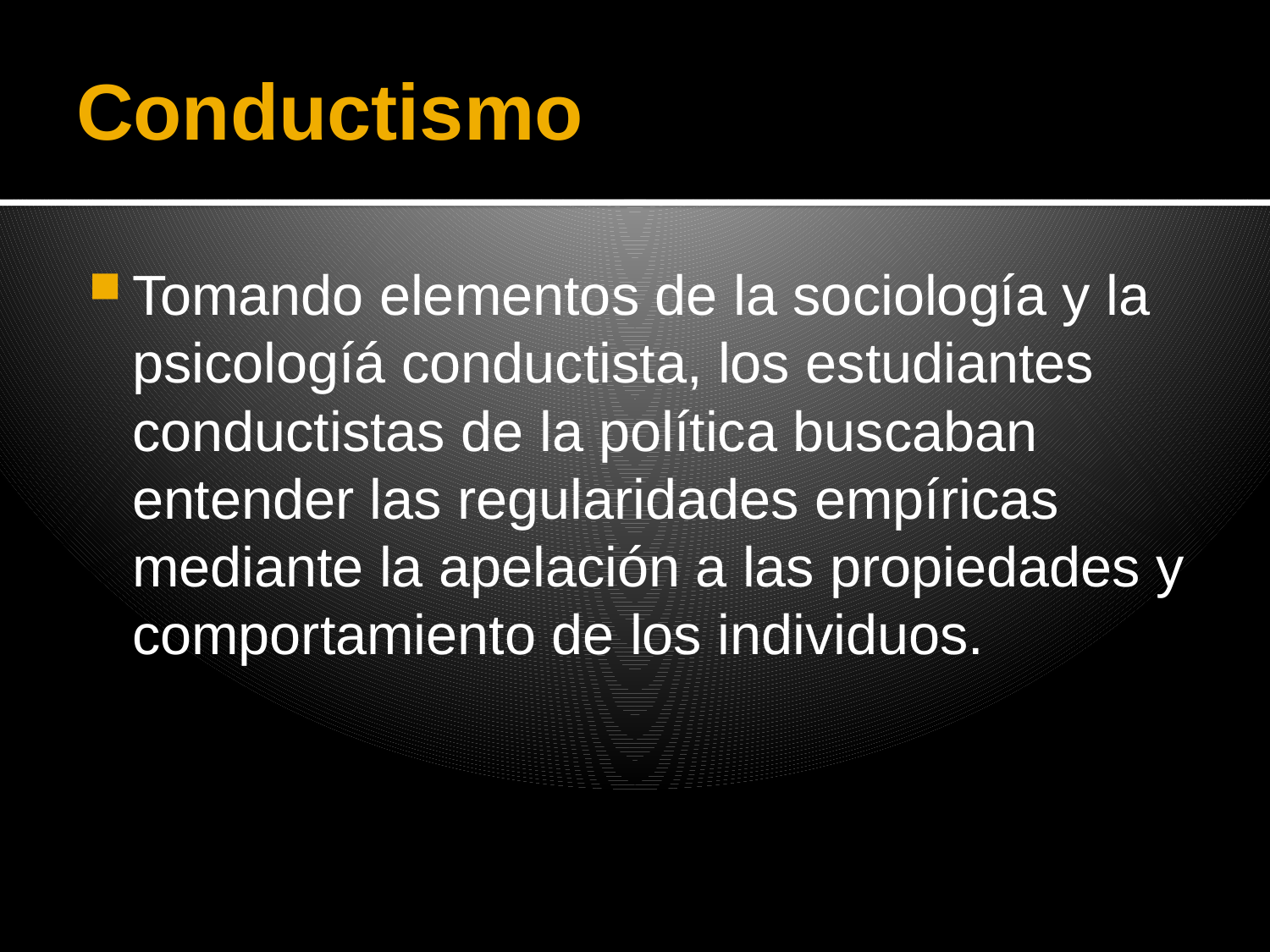

# Conductismo
Tomando elementos de la sociología y la psicologíá conductista, los estudiantes conductistas de la política buscaban entender las regularidades empíricas mediante la apelación a las propiedades y comportamiento de los individuos.